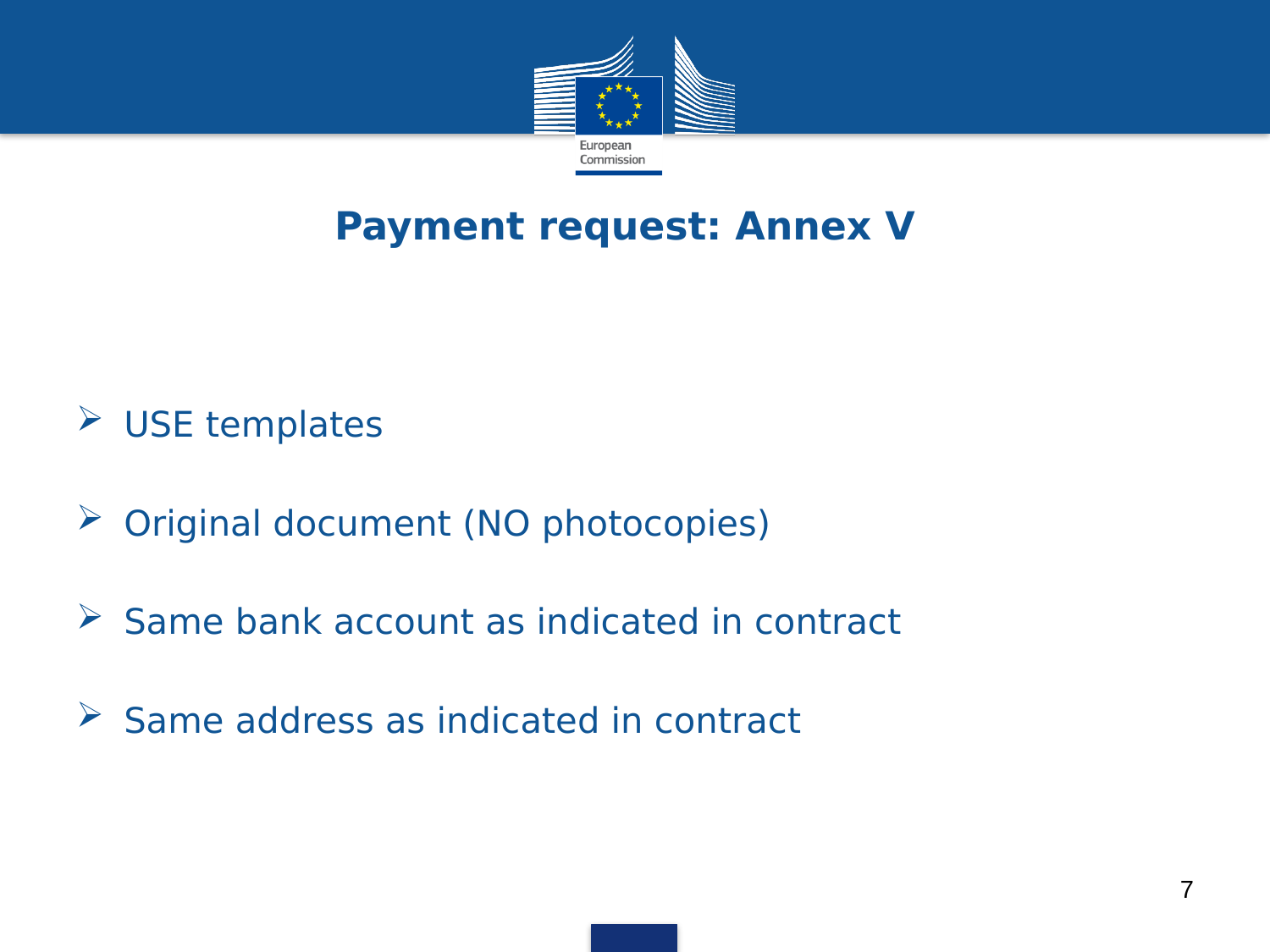

# Payment request: Annex V

USE templates

Original document (NO photocopies)

Same bank account as indicated in contract

Same address as indicated in contract

7